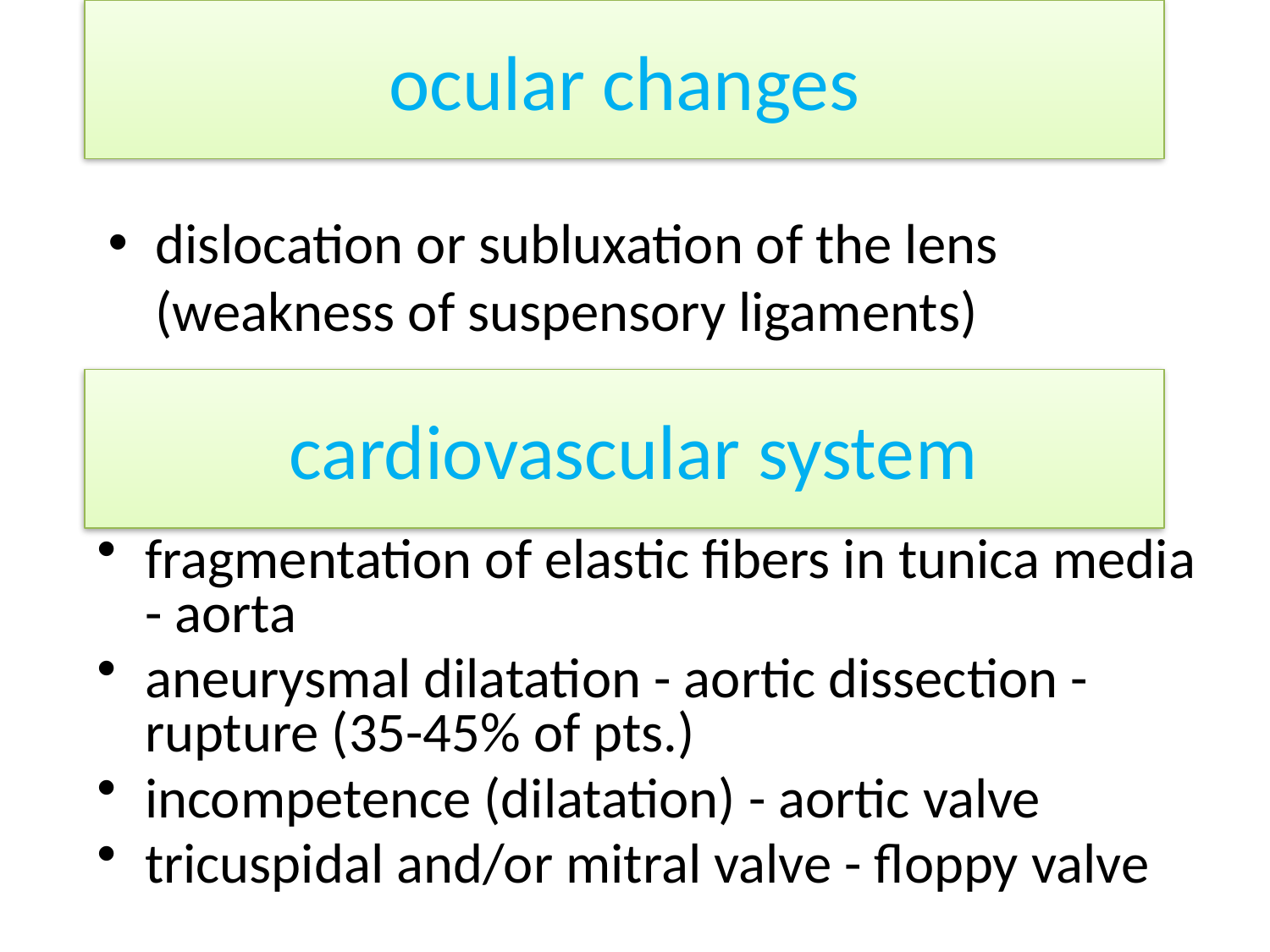

# ocular changes
dislocation or subluxation of the lens (weakness of suspensory ligaments)
 cardiovascular system
fragmentation of elastic fibers in tunica media - aorta
aneurysmal dilatation - aortic dissection - rupture (35-45% of pts.)
incompetence (dilatation) - aortic valve
tricuspidal and/or mitral valve - floppy valve